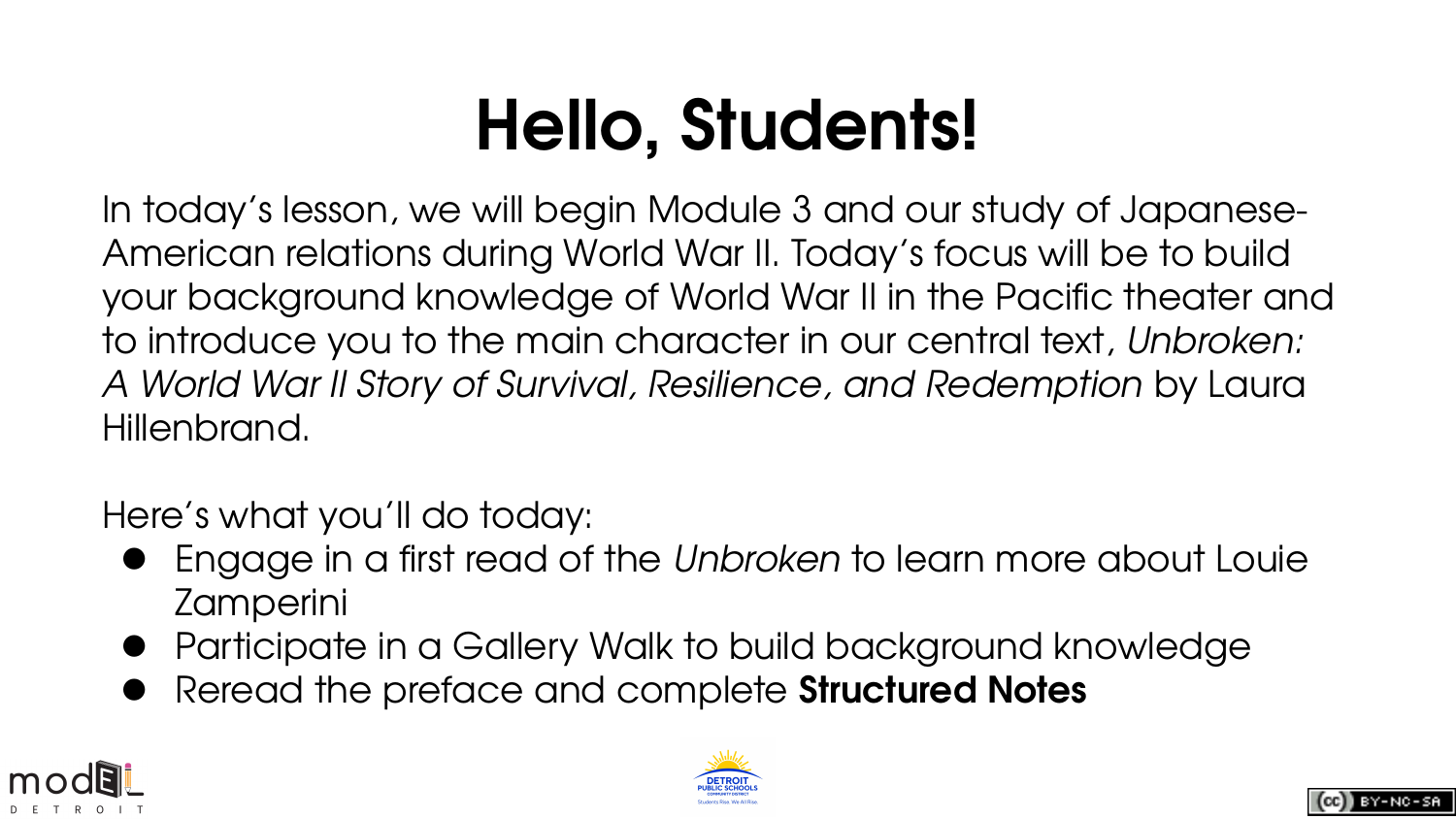

# Hello, Students!
In today’s lesson, we will begin Module 3 and our study of Japanese-American relations during World War II. Today’s focus will be to build your background knowledge of World War II in the Pacific theater and to introduce you to the main character in our central text, Unbroken: A World War II Story of Survival, Resilience, and Redemption by Laura Hillenbrand.

Here’s what you’ll do today:
Engage in a first read of the Unbroken to learn more about Louie Zamperini
Participate in a Gallery Walk to build background knowledge
Reread the preface and complete Structured Notes